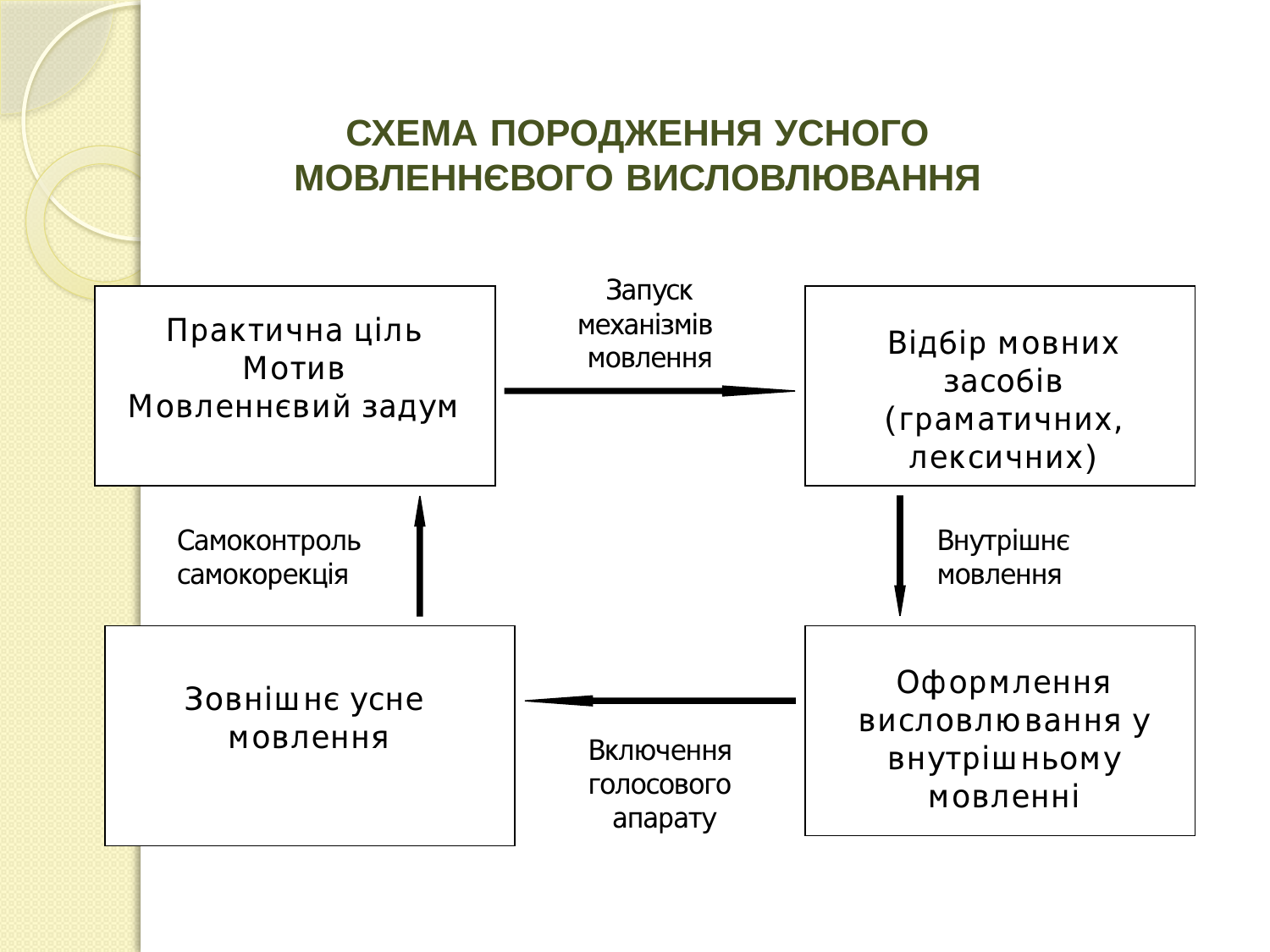

# СХЕМА ПОРОДЖЕННЯ УСНОГО МОВЛЕННЄВОГО ВИСЛОВЛЮВАННЯ

Запуск механізмів
мовлення
Практична ціль
Мотив
Мовленнєвий задум

Відбір мовних засобів (граматичних, лексичних)

Самоконтроль
самокорекція
Внутрішнє мовлення

Зовнішнє усне
мовлення

Оформлення висловлювання у внутрішньому мовленні

Включення голосового
 апарату